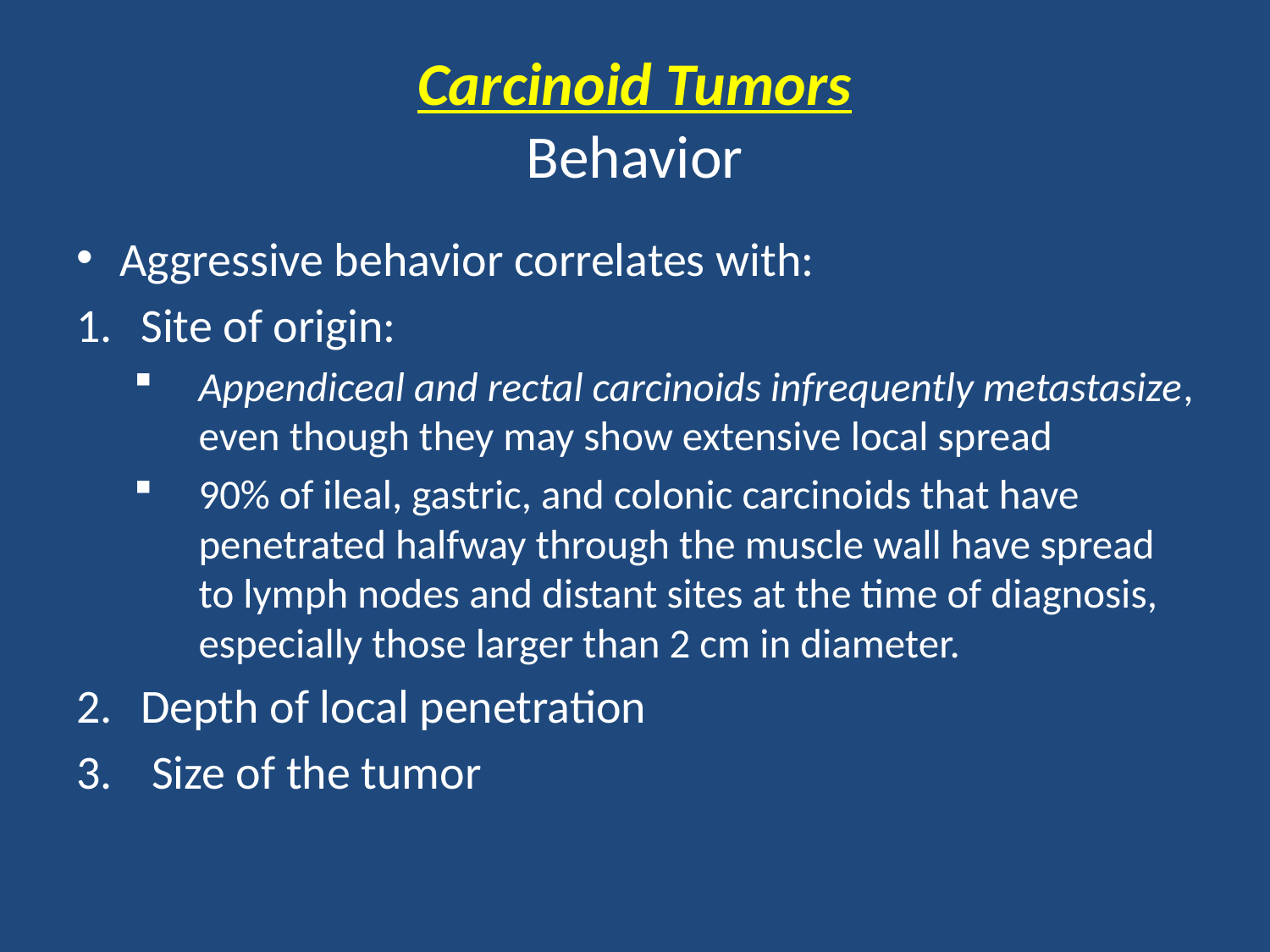

# Carcinoid Tumors Behavior
Aggressive behavior correlates with:
Site of origin:
Appendiceal and rectal carcinoids infrequently metastasize, even though they may show extensive local spread
90% of ileal, gastric, and colonic carcinoids that have penetrated halfway through the muscle wall have spread to lymph nodes and distant sites at the time of diagnosis, especially those larger than 2 cm in diameter.
Depth of local penetration
 Size of the tumor